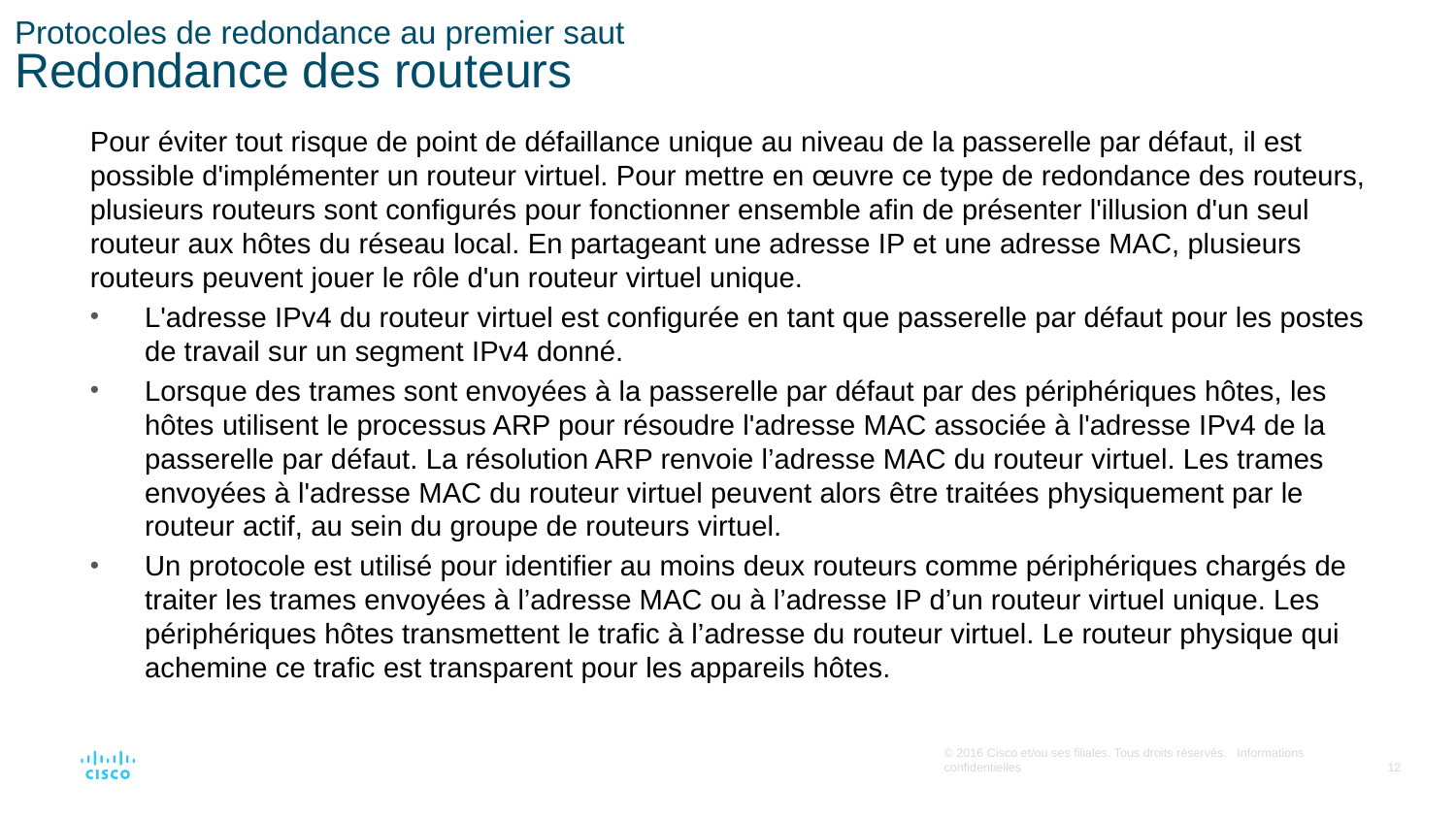

# Protocoles de redondance au premier saut Redondance des routeurs
Pour éviter tout risque de point de défaillance unique au niveau de la passerelle par défaut, il est possible d'implémenter un routeur virtuel. Pour mettre en œuvre ce type de redondance des routeurs, plusieurs routeurs sont configurés pour fonctionner ensemble afin de présenter l'illusion d'un seul routeur aux hôtes du réseau local. En partageant une adresse IP et une adresse MAC, plusieurs routeurs peuvent jouer le rôle d'un routeur virtuel unique.
L'adresse IPv4 du routeur virtuel est configurée en tant que passerelle par défaut pour les postes de travail sur un segment IPv4 donné.
Lorsque des trames sont envoyées à la passerelle par défaut par des périphériques hôtes, les hôtes utilisent le processus ARP pour résoudre l'adresse MAC associée à l'adresse IPv4 de la passerelle par défaut. La résolution ARP renvoie l’adresse MAC du routeur virtuel. Les trames envoyées à l'adresse MAC du routeur virtuel peuvent alors être traitées physiquement par le routeur actif, au sein du groupe de routeurs virtuel.
Un protocole est utilisé pour identifier au moins deux routeurs comme périphériques chargés de traiter les trames envoyées à l’adresse MAC ou à l’adresse IP d’un routeur virtuel unique. Les périphériques hôtes transmettent le trafic à l’adresse du routeur virtuel. Le routeur physique qui achemine ce trafic est transparent pour les appareils hôtes.